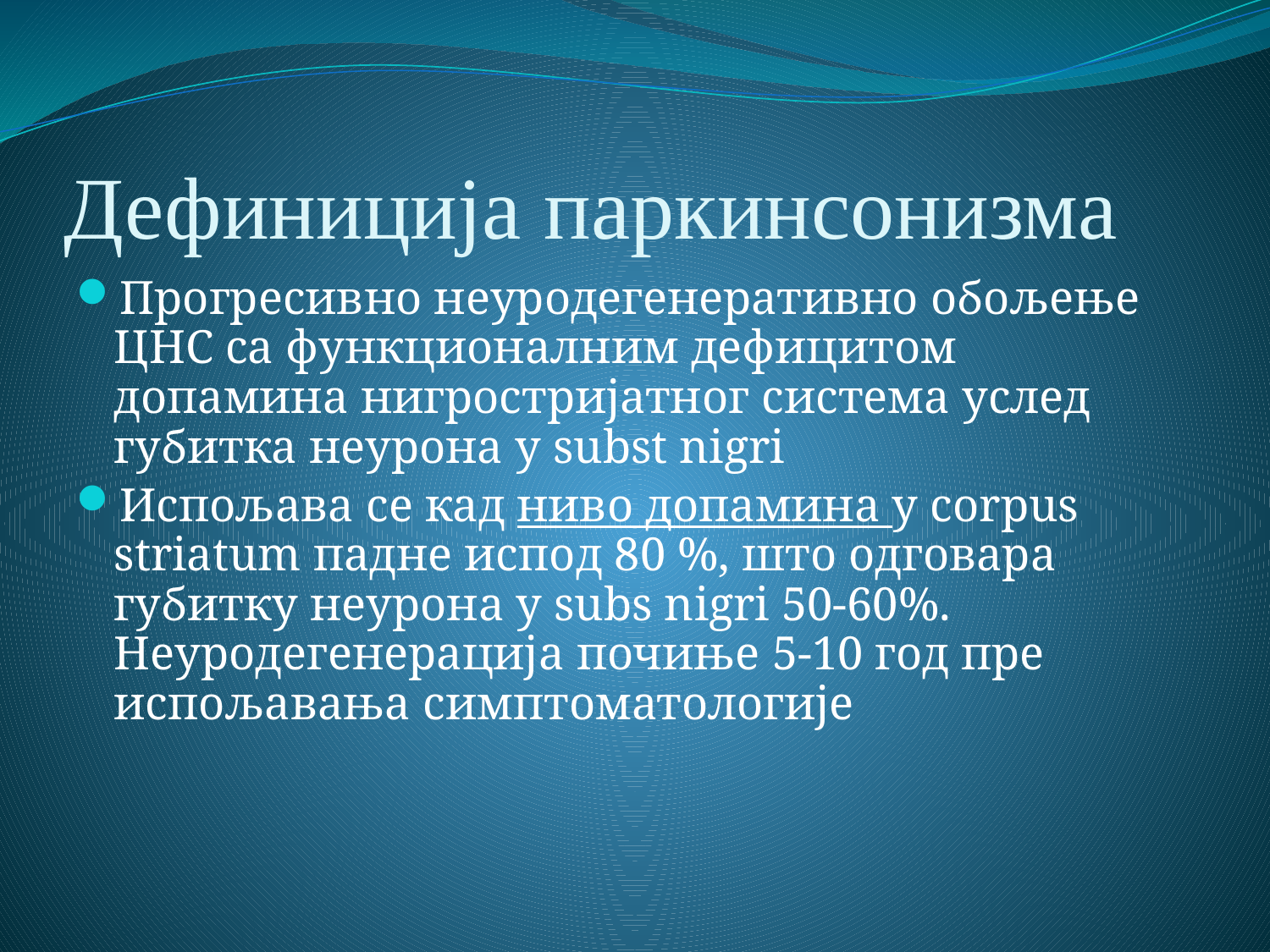

# Дефиниција паркинсонизма
Прогресивно неуродегенеративно обољење ЦНС са функционалним дефицитом допамина нигростријатног система услед губитка неурона у subst nigri
Испољава се кад ниво допамина у corpus striatum падне испод 80 %, што одговара губитку неурона у subs nigri 50-60%. Неуродегенерација почиње 5-10 год пре испољавања симптоматологије